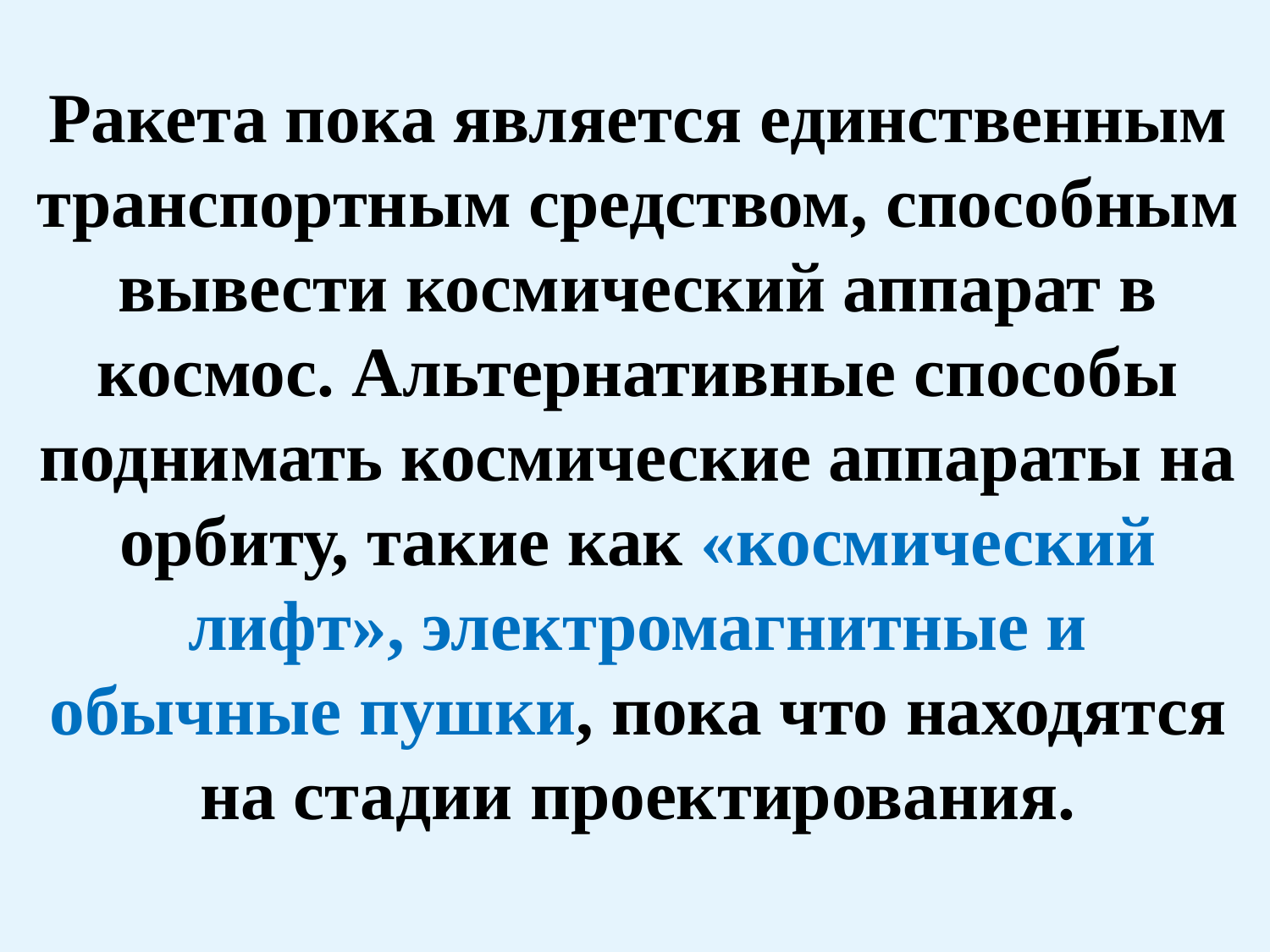

Ракета пока является единственным транспортным средством, способным вывести космический аппарат в космос. Альтернативные способы поднимать космические аппараты на орбиту, такие как «космический лифт», электромагнитные и обычные пушки, пока что находятся на стадии проектирования.